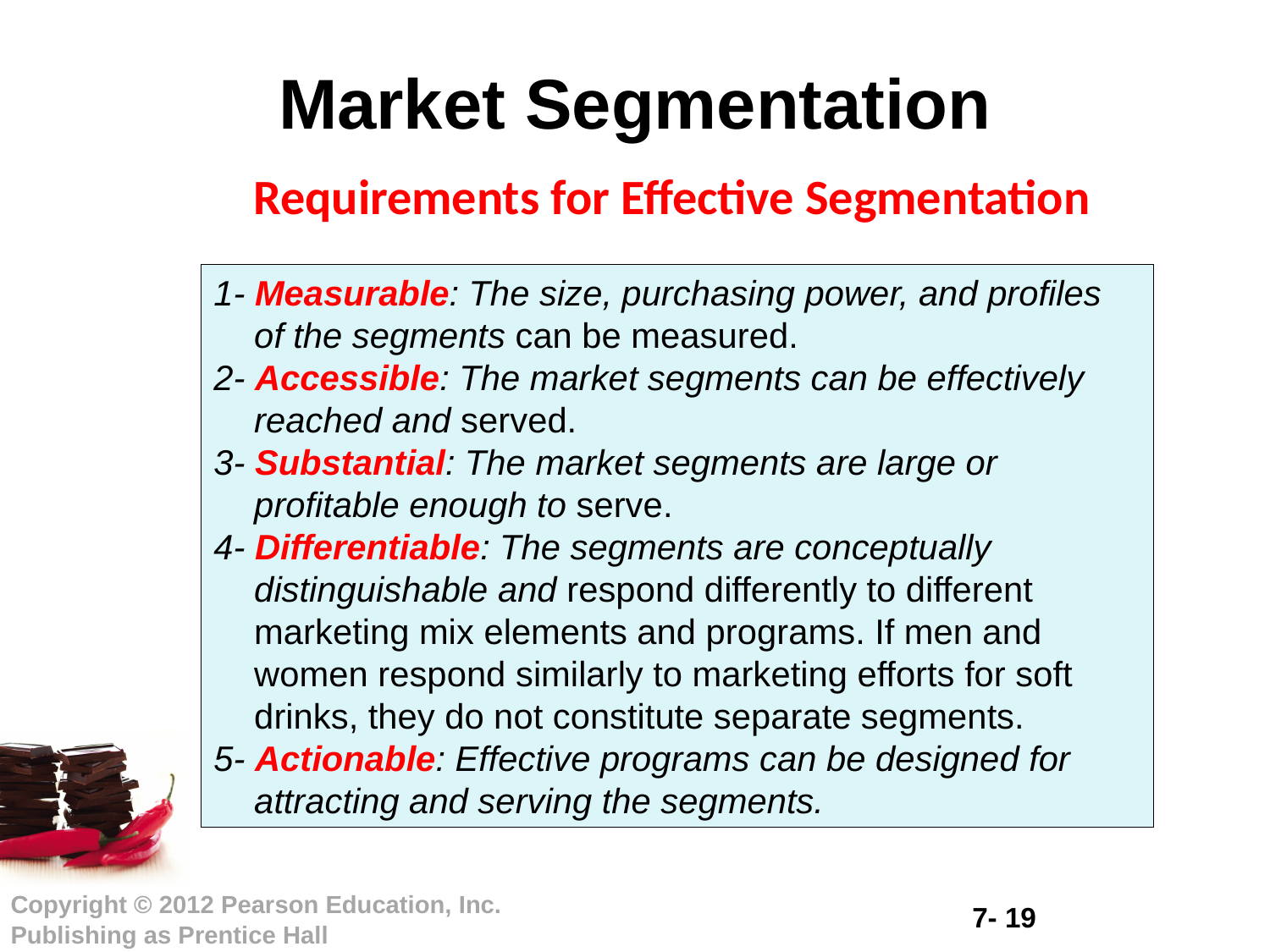

# Market Segmentation
Requirements for Effective Segmentation

1- Measurable: The size, purchasing power, and profiles of the segments can be measured.
2- Accessible: The market segments can be effectively reached and served.
3- Substantial: The market segments are large or profitable enough to serve.
4- Differentiable: The segments are conceptually distinguishable and respond differently to different marketing mix elements and programs. If men and women respond similarly to marketing efforts for soft drinks, they do not constitute separate segments.
5- Actionable: Effective programs can be designed for attracting and serving the segments.